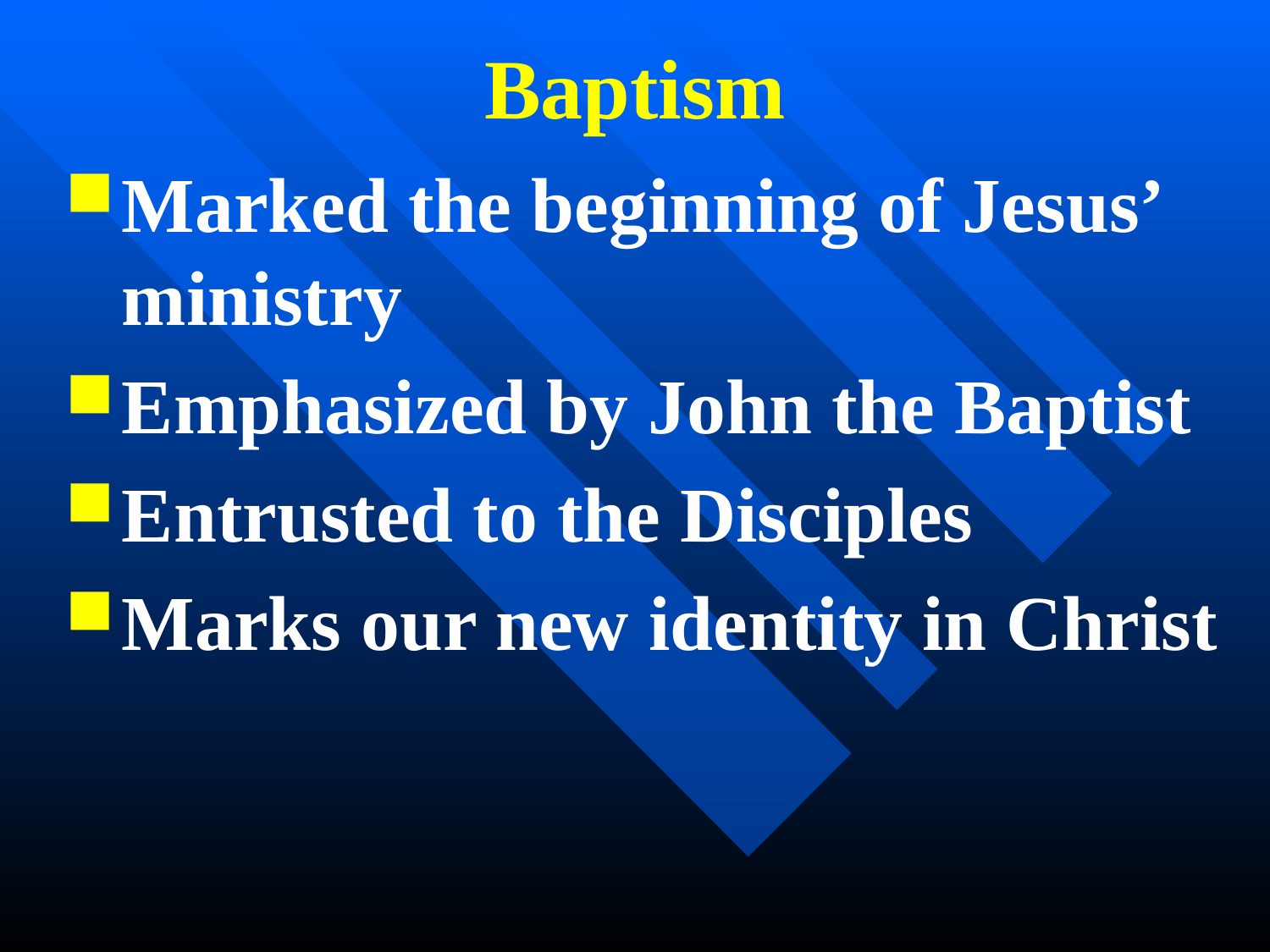

# Baptism
Marked the beginning of Jesus’ ministry
Emphasized by John the Baptist
Entrusted to the Disciples
Marks our new identity in Christ